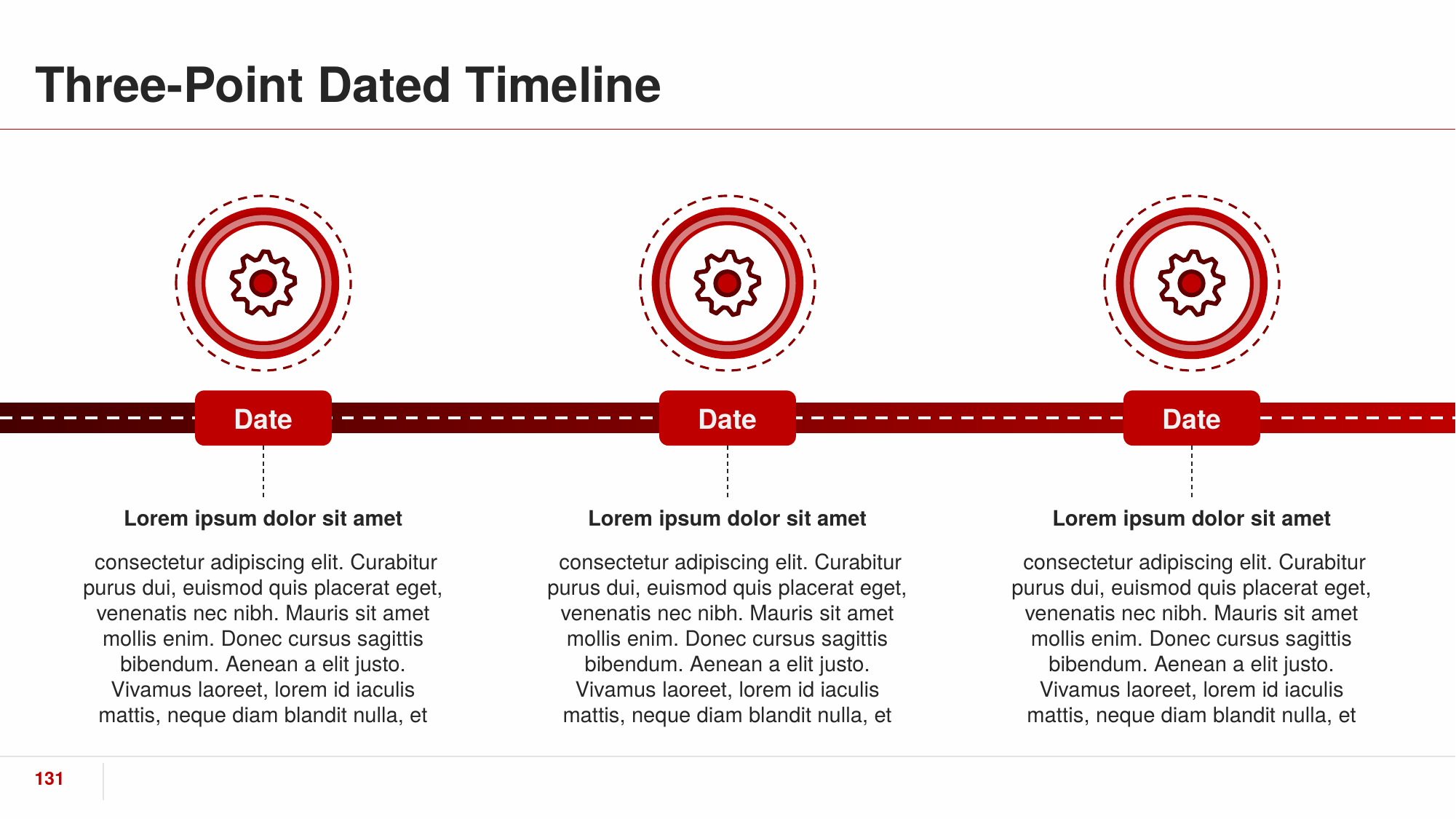

# Three-Point Dated Timeline

Date
Date
Date

Lorem ipsum dolor sit amet
 consectetur adipiscing elit. Curabitur purus dui, euismod quis placerat eget, venenatis nec nibh. Mauris sit amet mollis enim. Donec cursus sagittis bibendum. Aenean a elit justo. Vivamus laoreet, lorem id iaculis mattis, neque diam blandit nulla, et
Lorem ipsum dolor sit amet
 consectetur adipiscing elit. Curabitur purus dui, euismod quis placerat eget, venenatis nec nibh. Mauris sit amet mollis enim. Donec cursus sagittis bibendum. Aenean a elit justo. Vivamus laoreet, lorem id iaculis mattis, neque diam blandit nulla, et
Lorem ipsum dolor sit amet
 consectetur adipiscing elit. Curabitur purus dui, euismod quis placerat eget, venenatis nec nibh. Mauris sit amet mollis enim. Donec cursus sagittis bibendum. Aenean a elit justo. Vivamus laoreet, lorem id iaculis mattis, neque diam blandit nulla, et
131